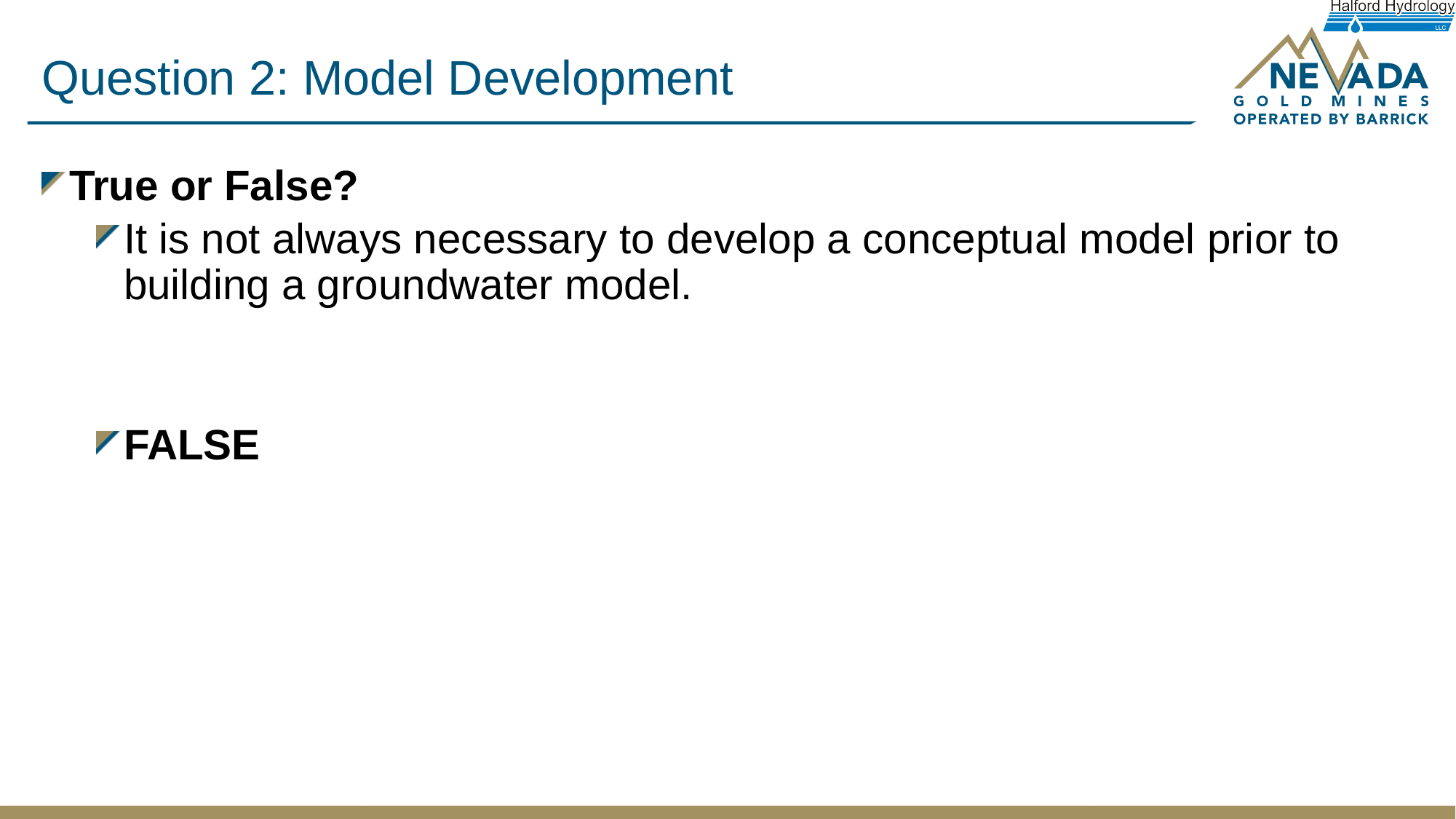

# Question 2: Model Development
True or False?
It is not always necessary to develop a conceptual model prior to building a groundwater model.

FALSE